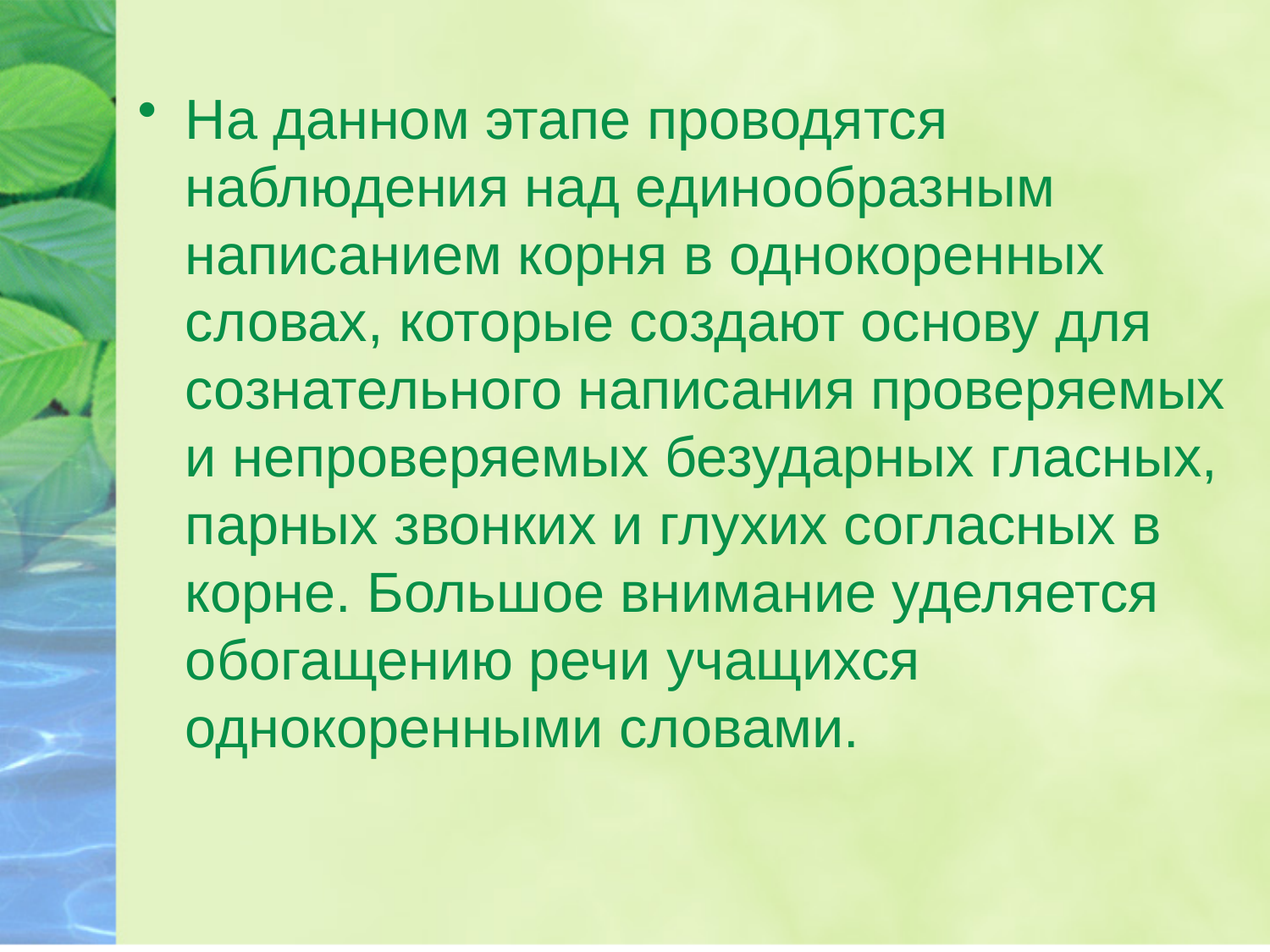

На данном этапе проводятся наблюдения над единообразным написанием корня в однокоренных словах, которые создают основу для сознательного написания проверяемых и непроверяемых безударных гласных, парных звонких и глухих согласных в корне. Большое внимание уделяется обогащению речи учащихся однокоренными словами.